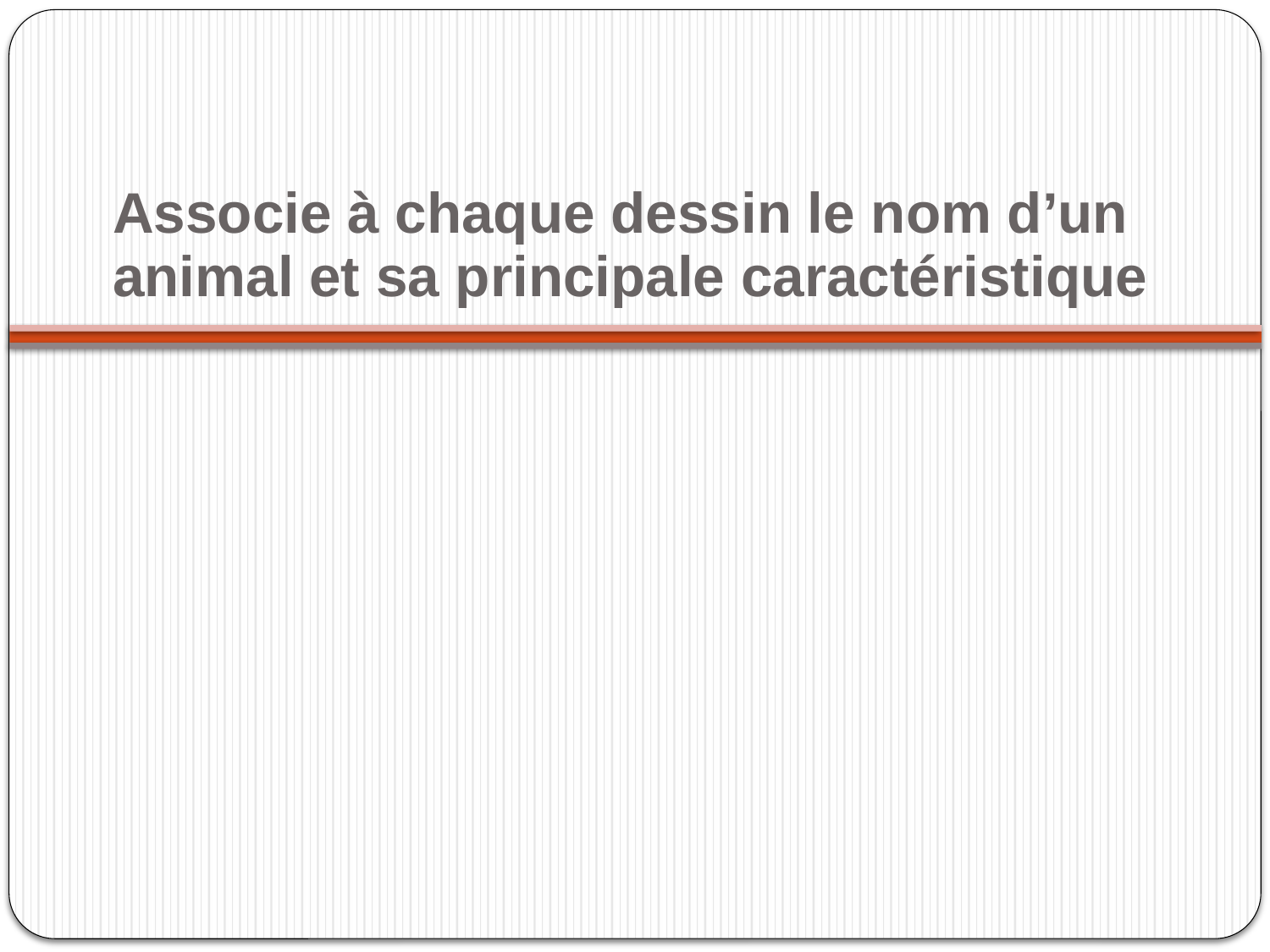

# Associe à chaque dessin le nom d’un animal et sa principale caractéristique